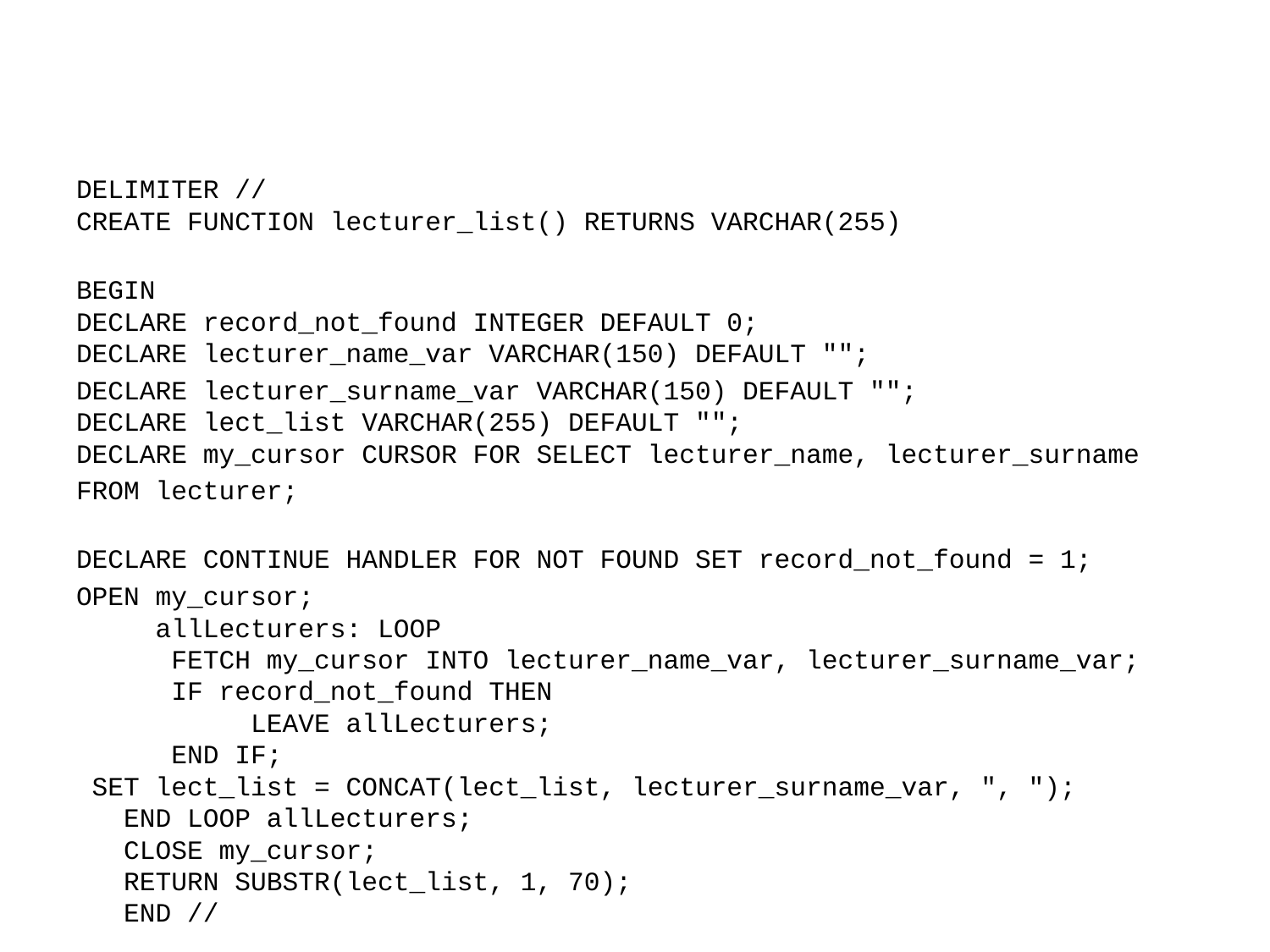

#
DELIMITER //  
CREATE FUNCTION lecturer_list() RETURNS VARCHAR(255)
BEGIN    
DECLARE record_not_found INTEGER DEFAULT 0; 
DECLARE lecturer_name_var VARCHAR(150) DEFAULT "";
DECLARE lecturer_surname_var VARCHAR(150) DEFAULT ""; 
DECLARE lect_list VARCHAR(255) DEFAULT ""; 
DECLARE my_cursor CURSOR FOR SELECT lecturer_name, lecturer_surname
FROM lecturer;
DECLARE CONTINUE HANDLER FOR NOT FOUND SET record_not_found = 1;
OPEN my_cursor;    
     allLecturers: LOOP 
      FETCH my_cursor INTO lecturer_name_var, lecturer_surname_var; 
      IF record_not_found THEN 
           LEAVE allLecturers; 
      END IF; 
 SET lect_list = CONCAT(lect_list, lecturer_surname_var, ", "); 
   END LOOP allLecturers;    
   CLOSE my_cursor;    
   RETURN SUBSTR(lect_list, 1, 70); 
   END //